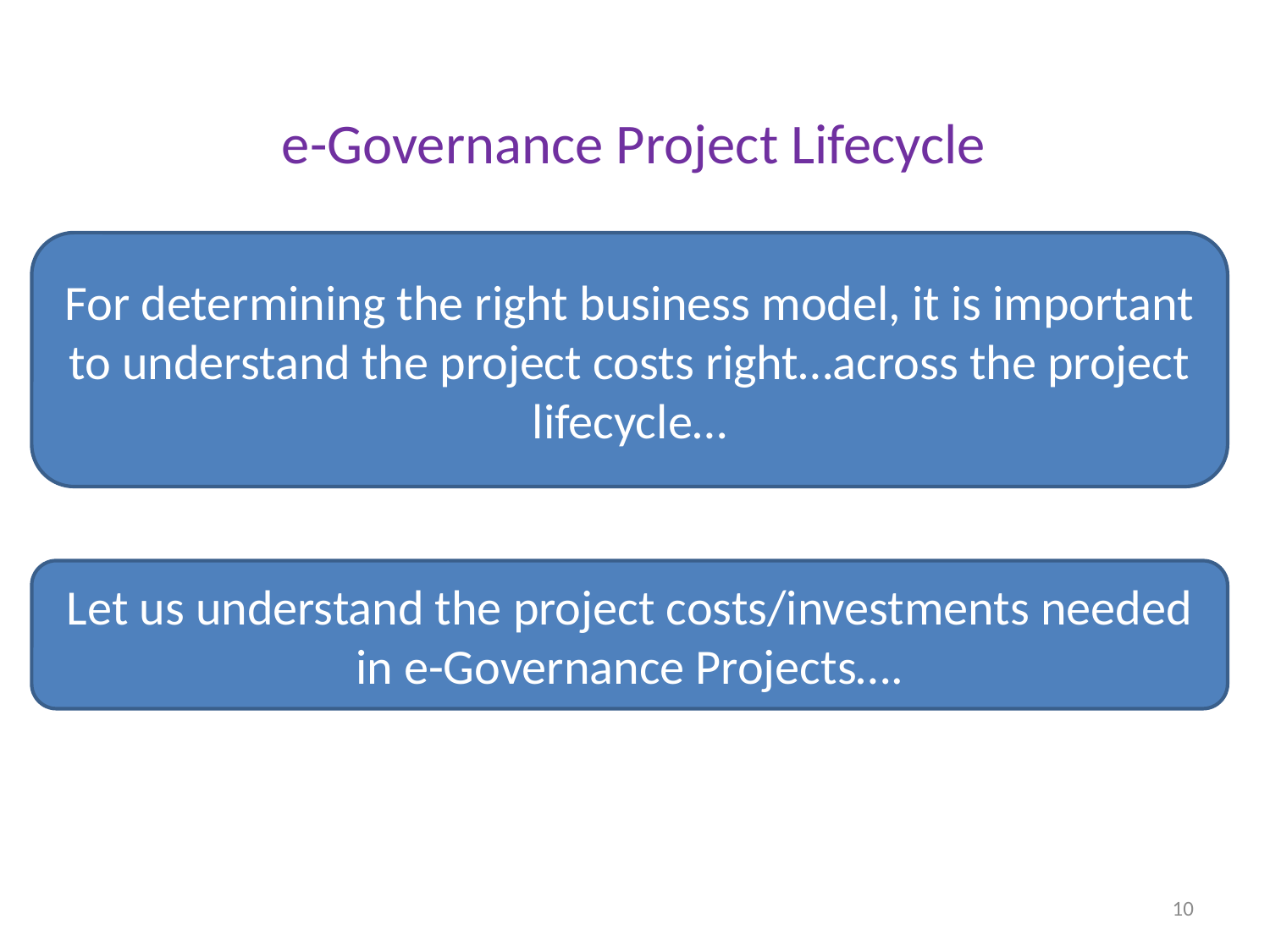

# e-Governance Project Lifecycle
For determining the right business model, it is important to understand the project costs right…across the project lifecycle…
Let us understand the project costs/investments needed in e-Governance Projects….
10